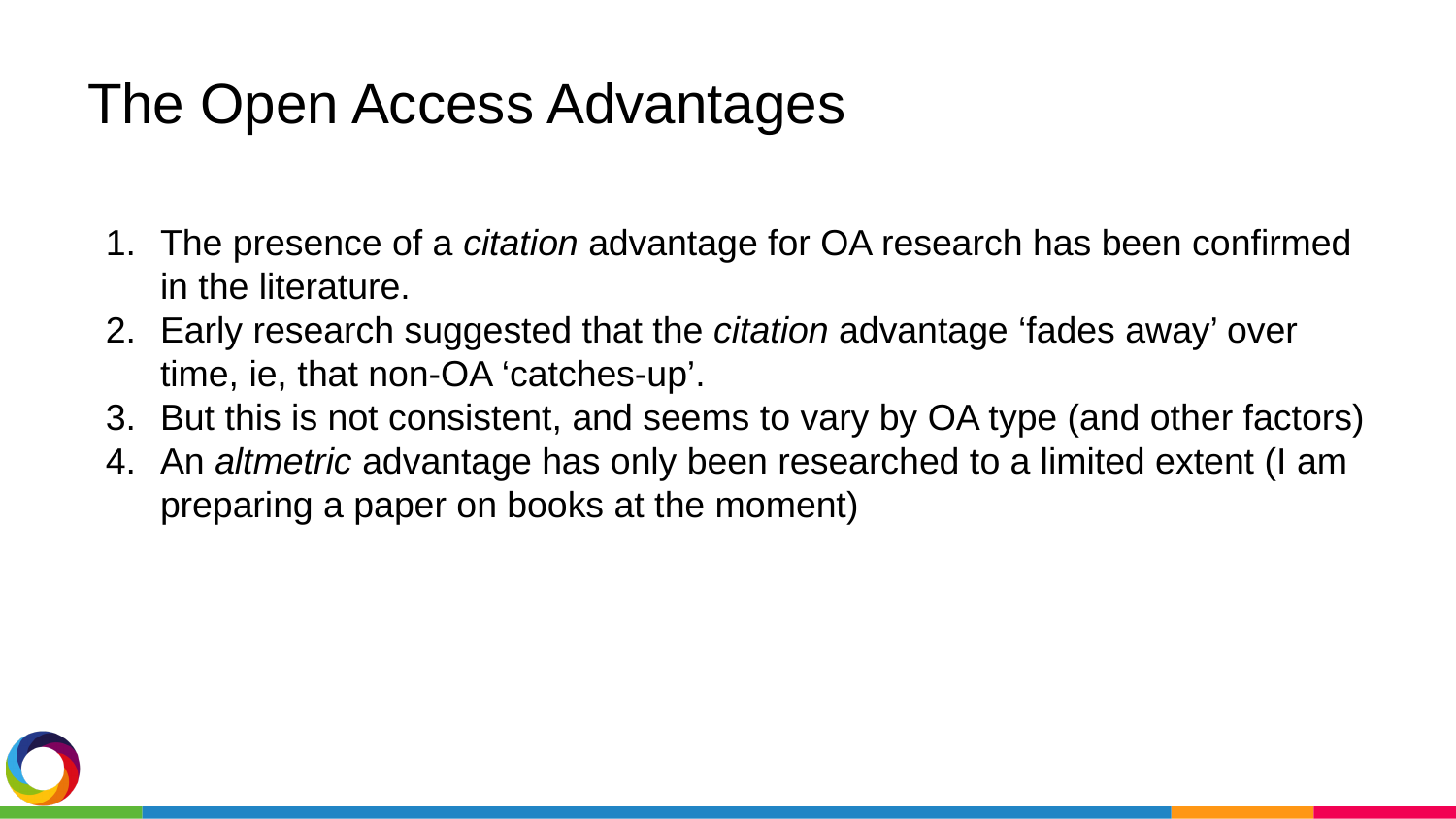

# The Open Access Advantages
The presence of a citation advantage for OA research has been confirmed in the literature.
Early research suggested that the citation advantage ‘fades away’ over time, ie, that non-OA ‘catches-up’.
But this is not consistent, and seems to vary by OA type (and other factors)
An altmetric advantage has only been researched to a limited extent (I am preparing a paper on books at the moment)